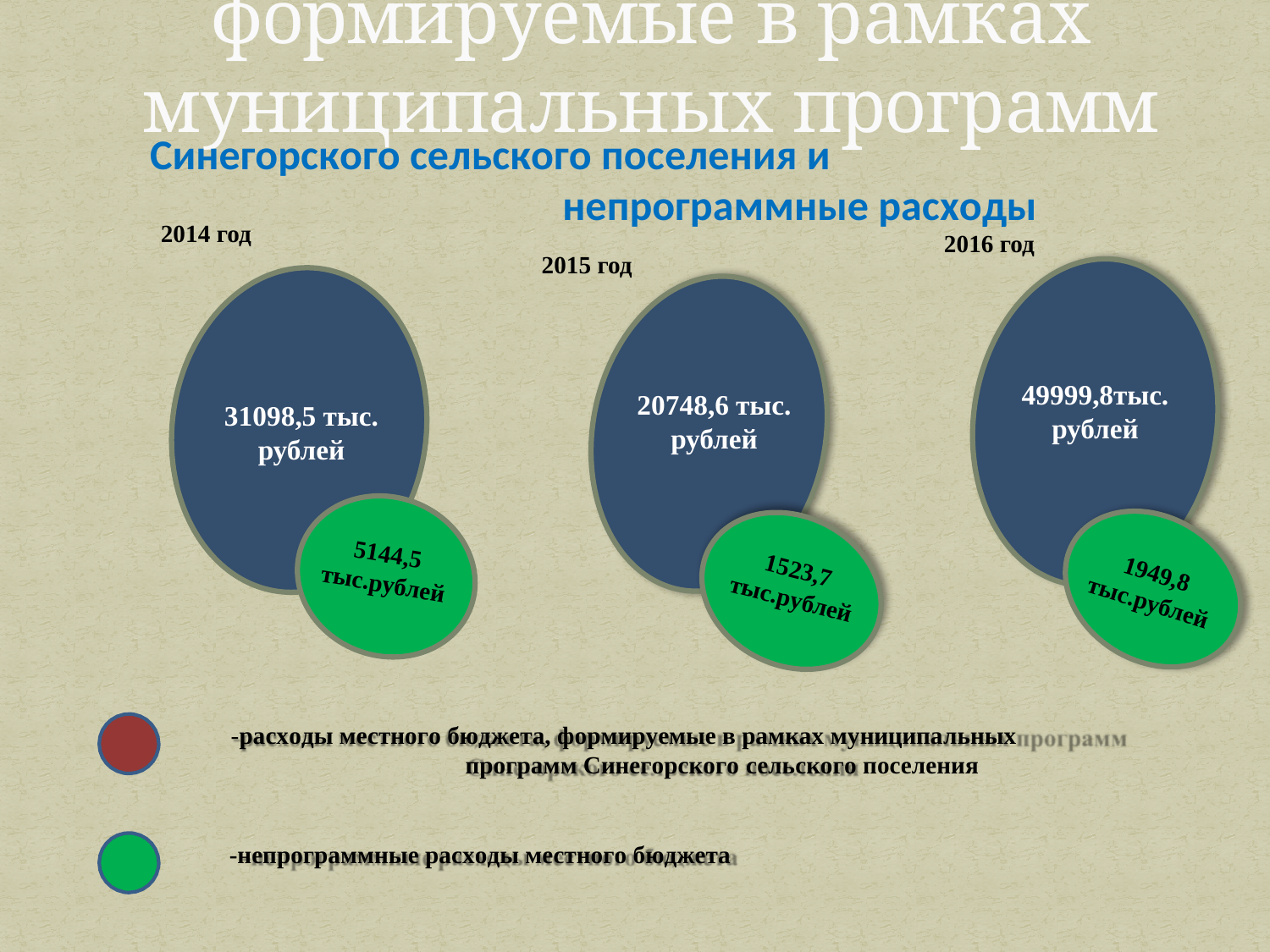

# Расходы местного бюджета, формируемые в рамках
муниципальных программ
Синегорского сельского поселения и непрограммные расходы
2014 год
2016 год
2015 год

49999,8тыс.
рублей
20748,6 тыс.
рублей
31098,5 тыс.
рублей

5144,5 тыс.рублей
1523,7 тыс.рублей
1949,8 тыс.рублей

-расходы местного бюджета, формируемые в рамках муниципальных программ Синегорского сельского поселения

-непрограммные расходы местного бюджета